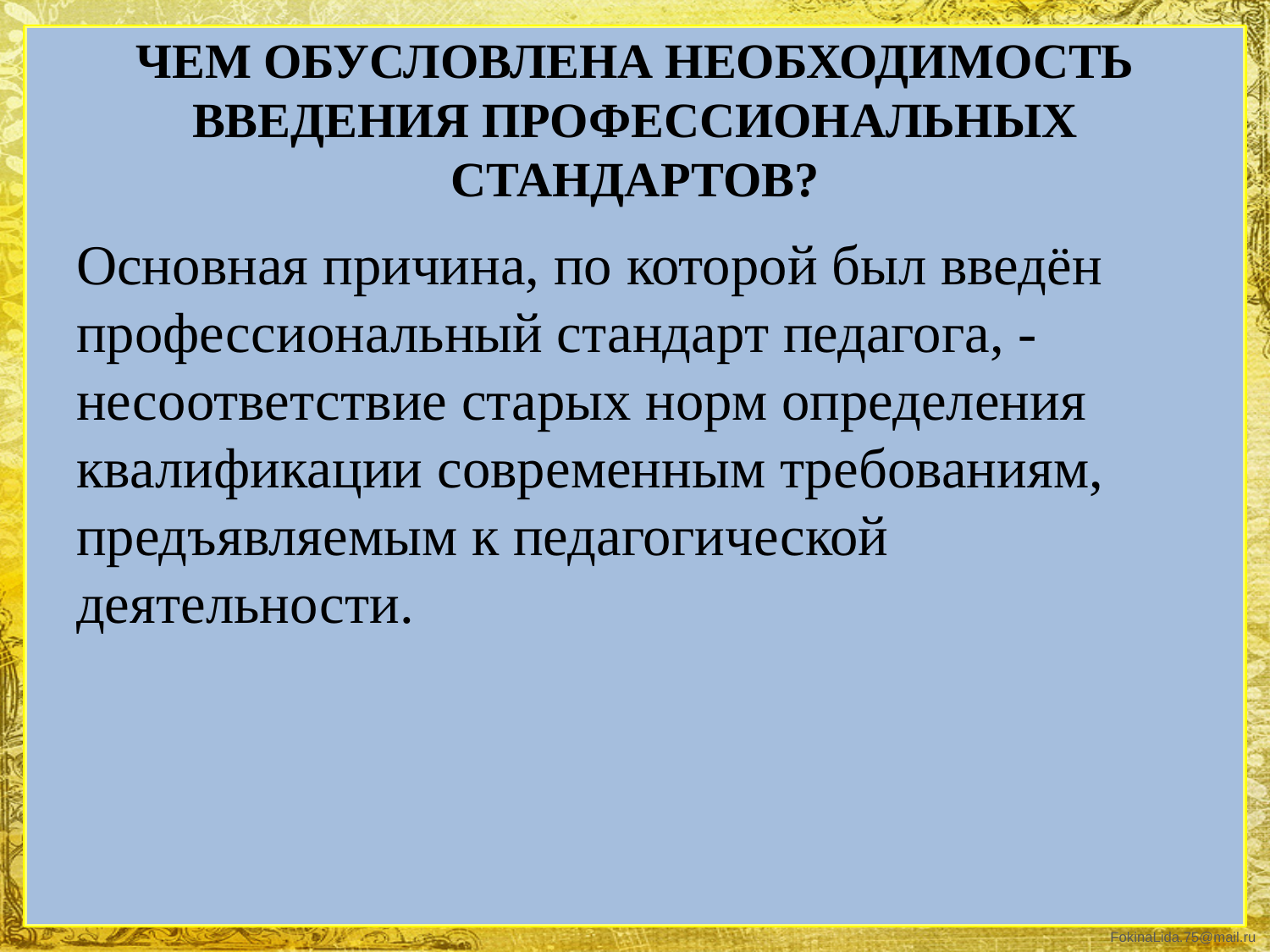

# ЧЕМ ОБУСЛОВЛЕНА НЕОБХОДИМОСТЬ ВВЕДЕНИЯ ПРОФЕССИОНАЛЬНЫХ СТАНДАРТОВ?
Основная причина, по которой был введён профессиональный стандарт педагога, - несоответствие старых норм определения квалификации современным требованиям, предъявляемым к педагогической деятельности.